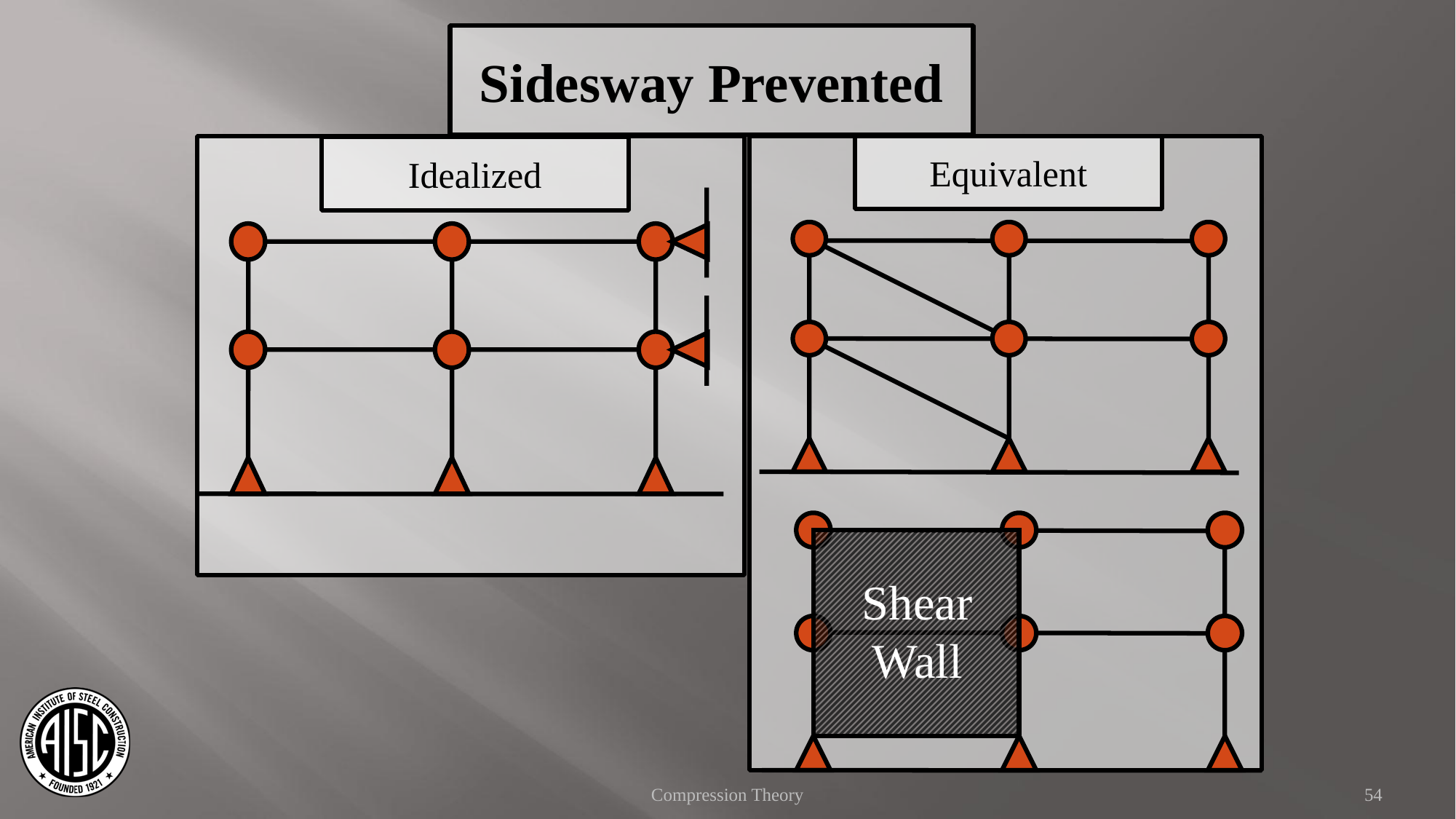

Sidesway Prevented
Equivalent

Idealized

Shear Wall

Compression Theory
54